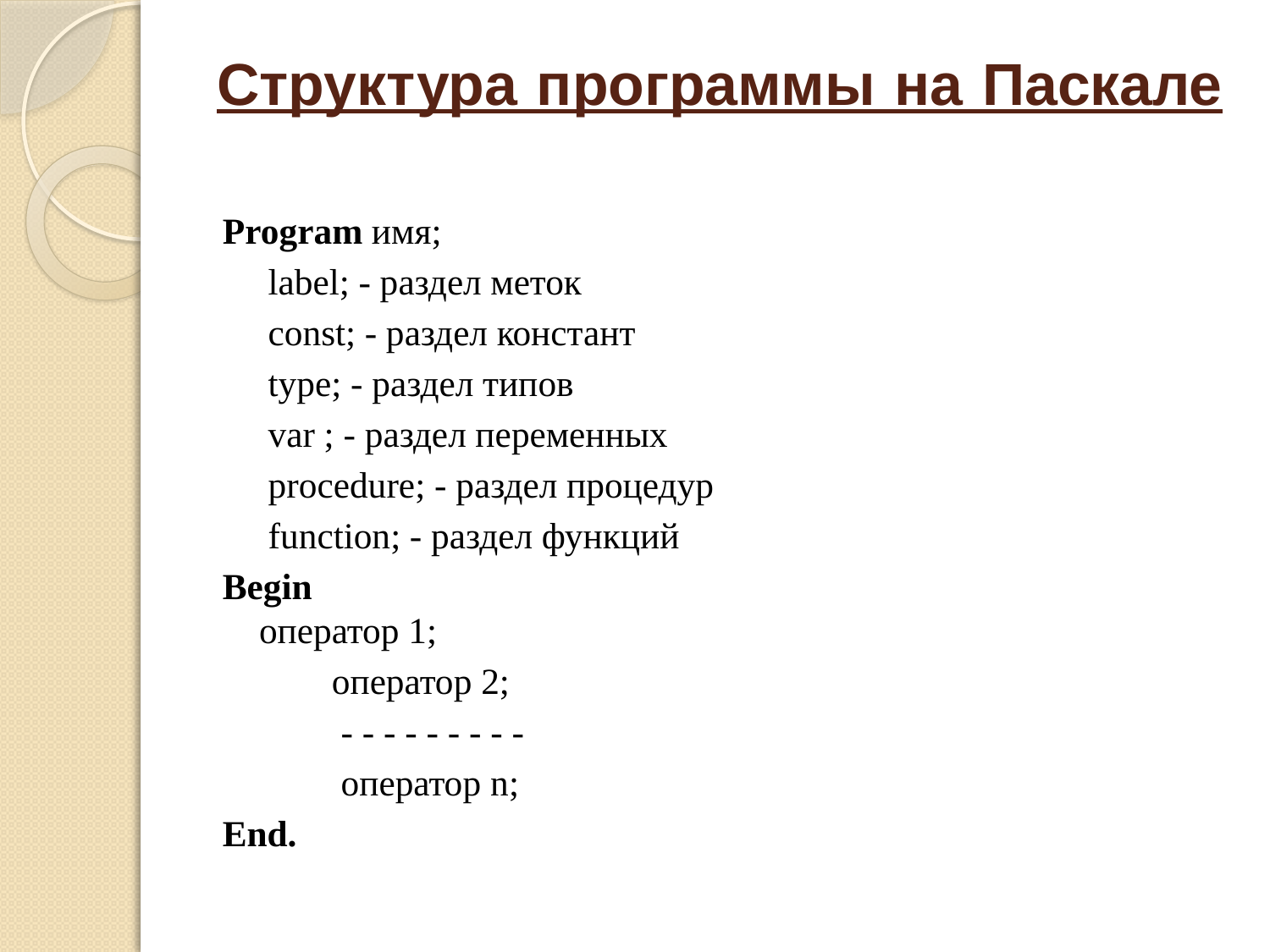

# Структура программы на Паскале
Program имя;
     label; - раздел меток
     const; - раздел констант
     type; - раздел типов
     var ; - раздел переменных
     procedure; - раздел процедур
     function; - раздел функций
Begin
	оператор 1;
	        оператор 2;
	         - - - - - - - - -
	         оператор n;
End.